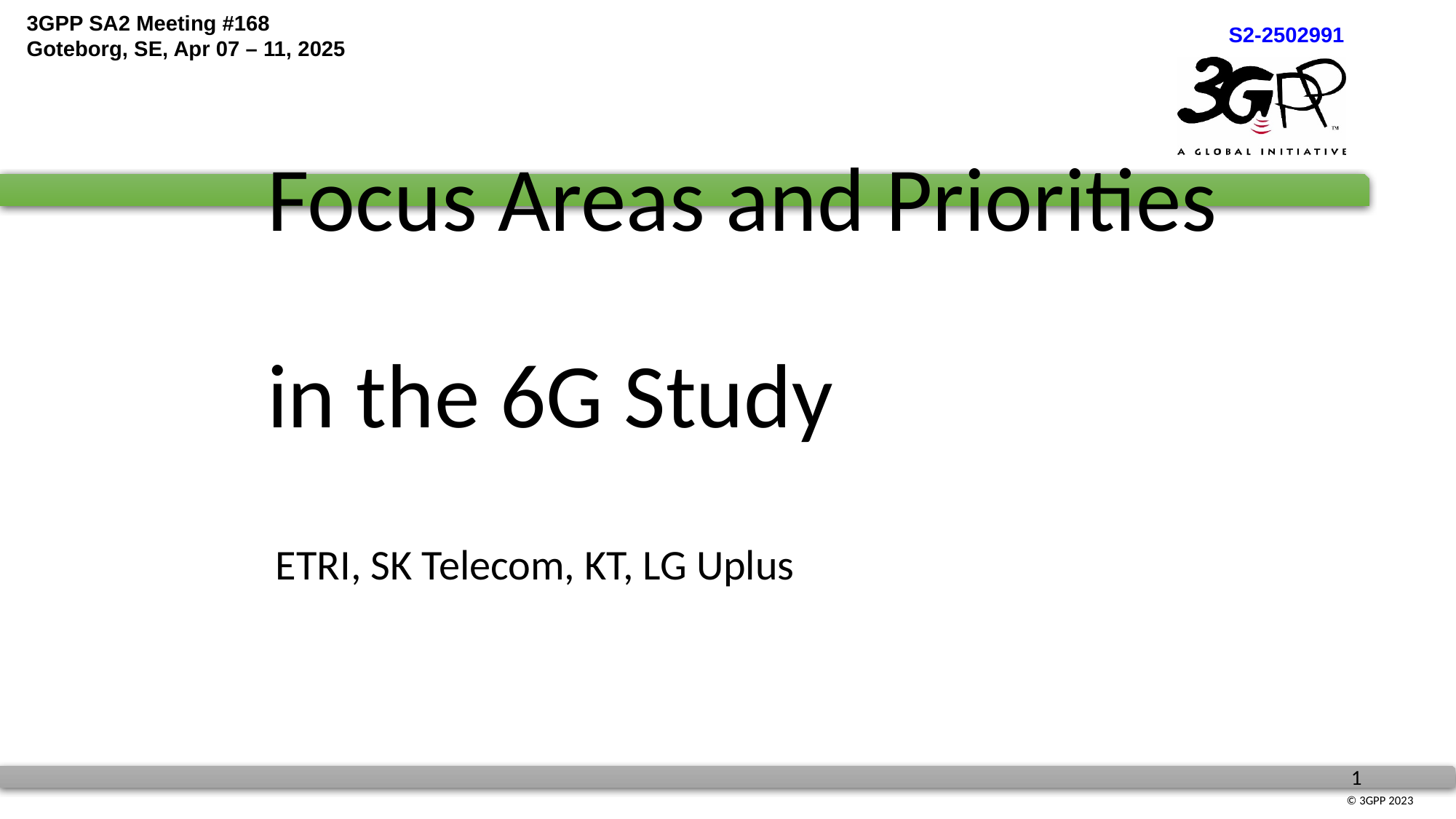

# Focus Areas and Priorities in the 6G Study
ETRI, SK Telecom, KT, LG Uplus